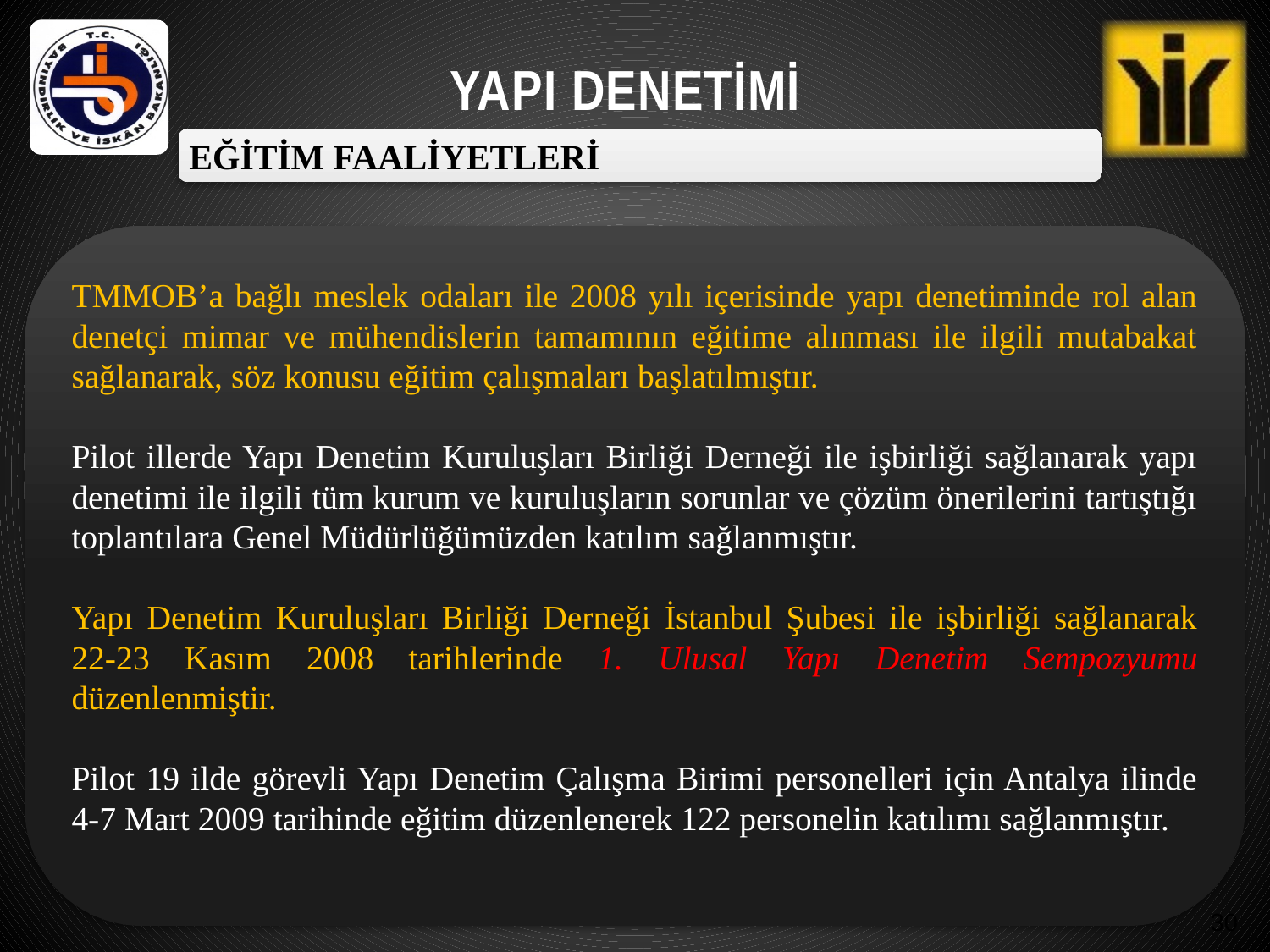

EĞİTİM FAALİYETLERİ
TMMOB’a bağlı meslek odaları ile 2008 yılı içerisinde yapı denetiminde rol alan denetçi mimar ve mühendislerin tamamının eğitime alınması ile ilgili mutabakat sağlanarak, söz konusu eğitim çalışmaları başlatılmıştır.

Pilot illerde Yapı Denetim Kuruluşları Birliği Derneği ile işbirliği sağlanarak yapı denetimi ile ilgili tüm kurum ve kuruluşların sorunlar ve çözüm önerilerini tartıştığı toplantılara Genel Müdürlüğümüzden katılım sağlanmıştır.

Yapı Denetim Kuruluşları Birliği Derneği İstanbul Şubesi ile işbirliği sağlanarak 22-23 Kasım 2008 tarihlerinde 1. Ulusal Yapı Denetim Sempozyumu düzenlenmiştir.

Pilot 19 ilde görevli Yapı Denetim Çalışma Birimi personelleri için Antalya ilinde 4-7 Mart 2009 tarihinde eğitim düzenlenerek 122 personelin katılımı sağlanmıştır.

30